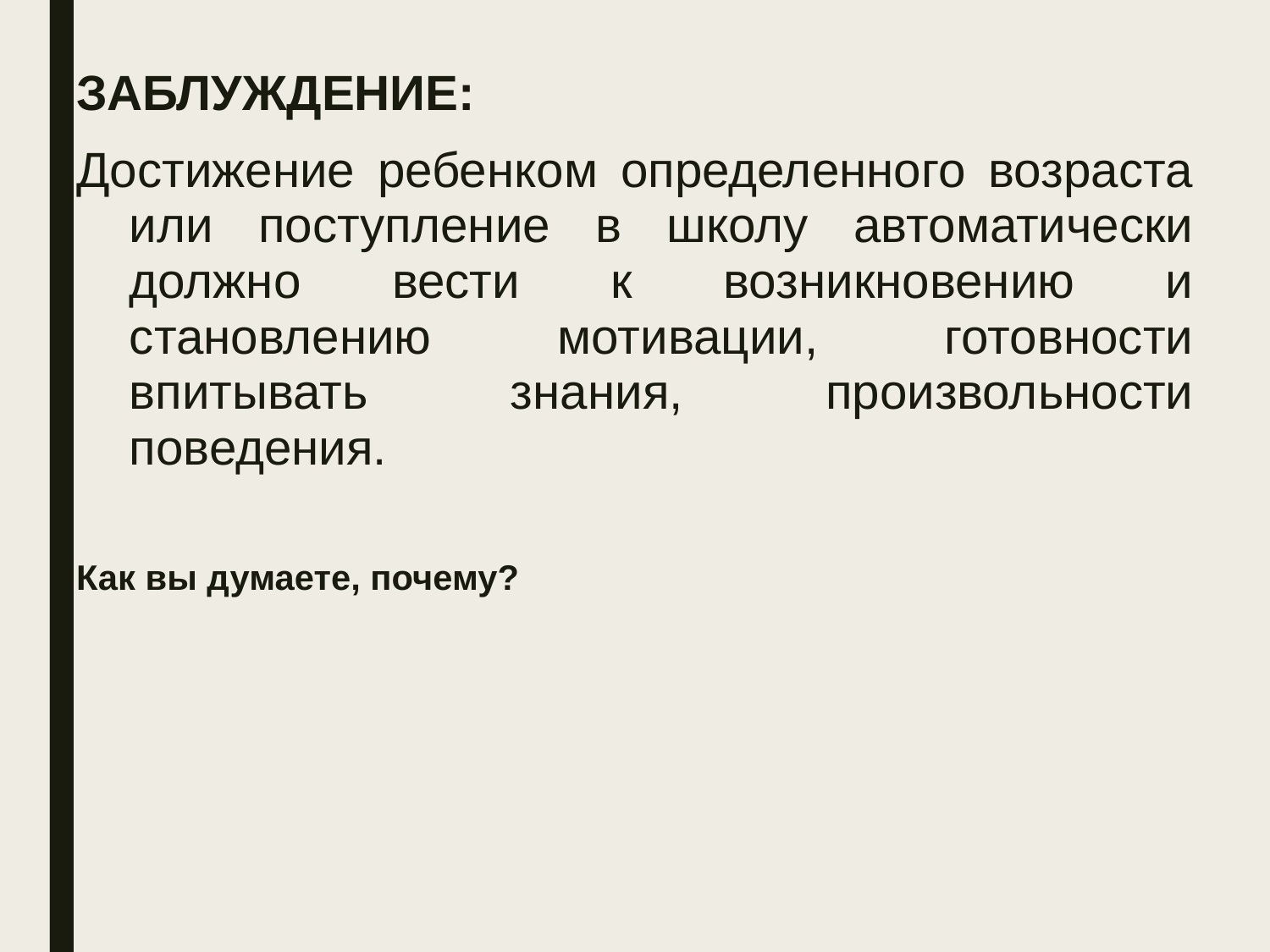

ЗАБЛУЖДЕНИЕ:
Достижение ребенком определенного возраста или поступление в школу автоматически должно вести к возникновению и становлению мотивации, готовности впитывать знания, произвольности поведения.

Как вы думаете, почему?